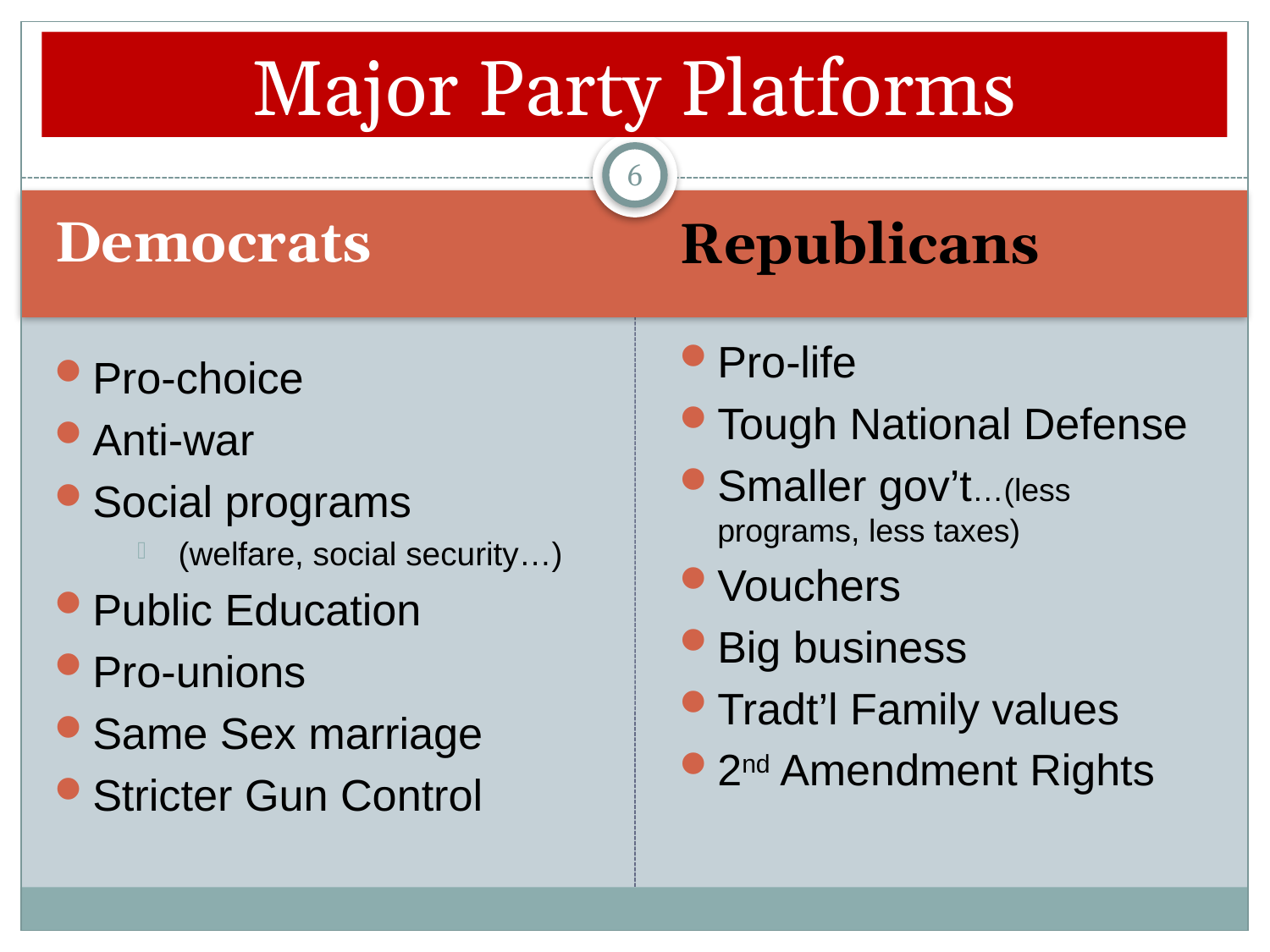

# Major Party Platforms
6
Republicans
Democrats
Pro-life
Tough National Defense
Smaller gov’t…(less programs, less taxes)
Vouchers
Big business
Tradt’l Family values
2nd Amendment Rights
Pro-choice
Anti-war
Social programs
 (welfare, social security…)
Public Education
Pro-unions
Same Sex marriage
Stricter Gun Control